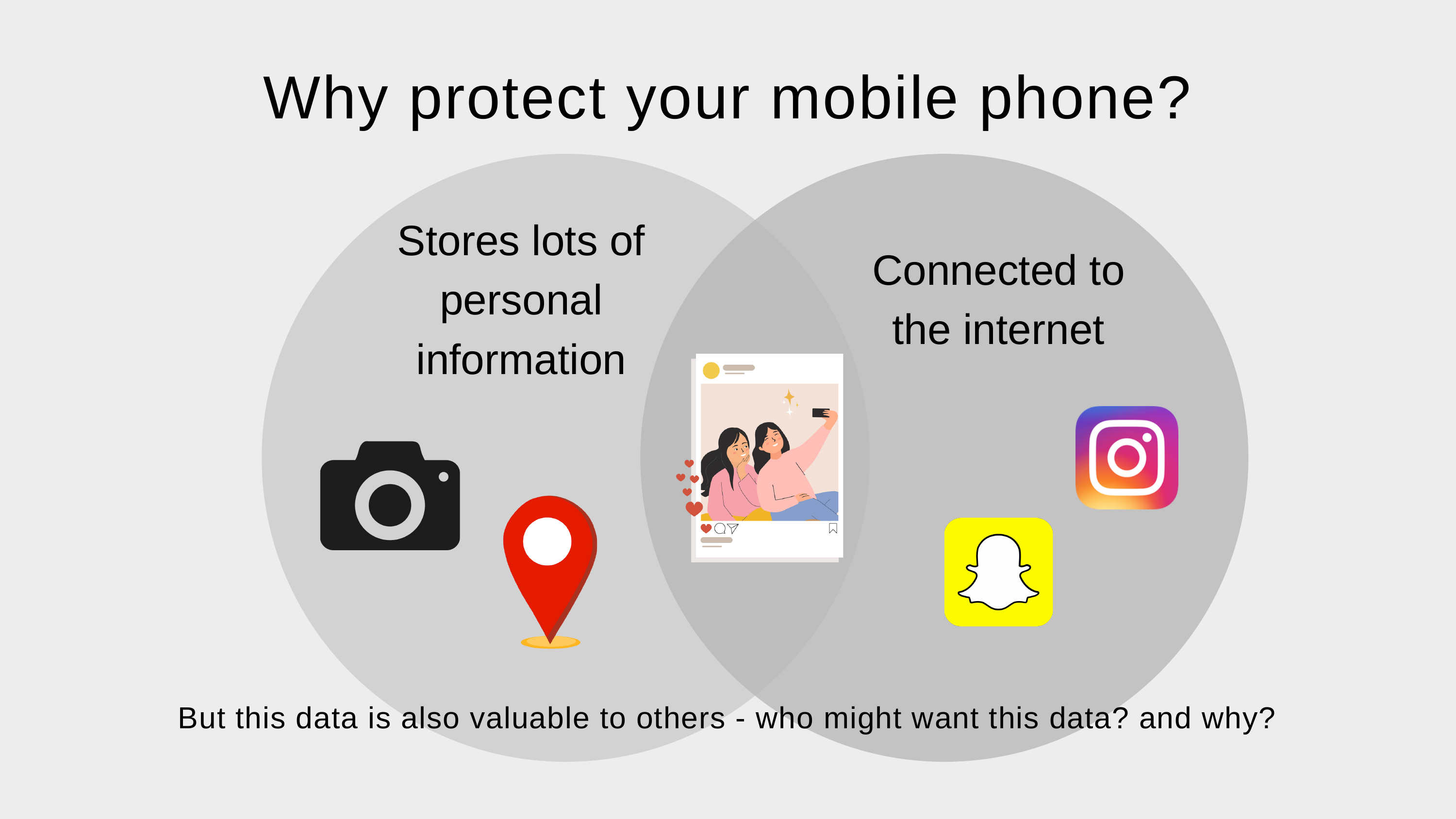

Why protect your mobile phone?

Stores lots of personal information
Connected to the internet

But this data is also valuable to others - who might want this data? and why?